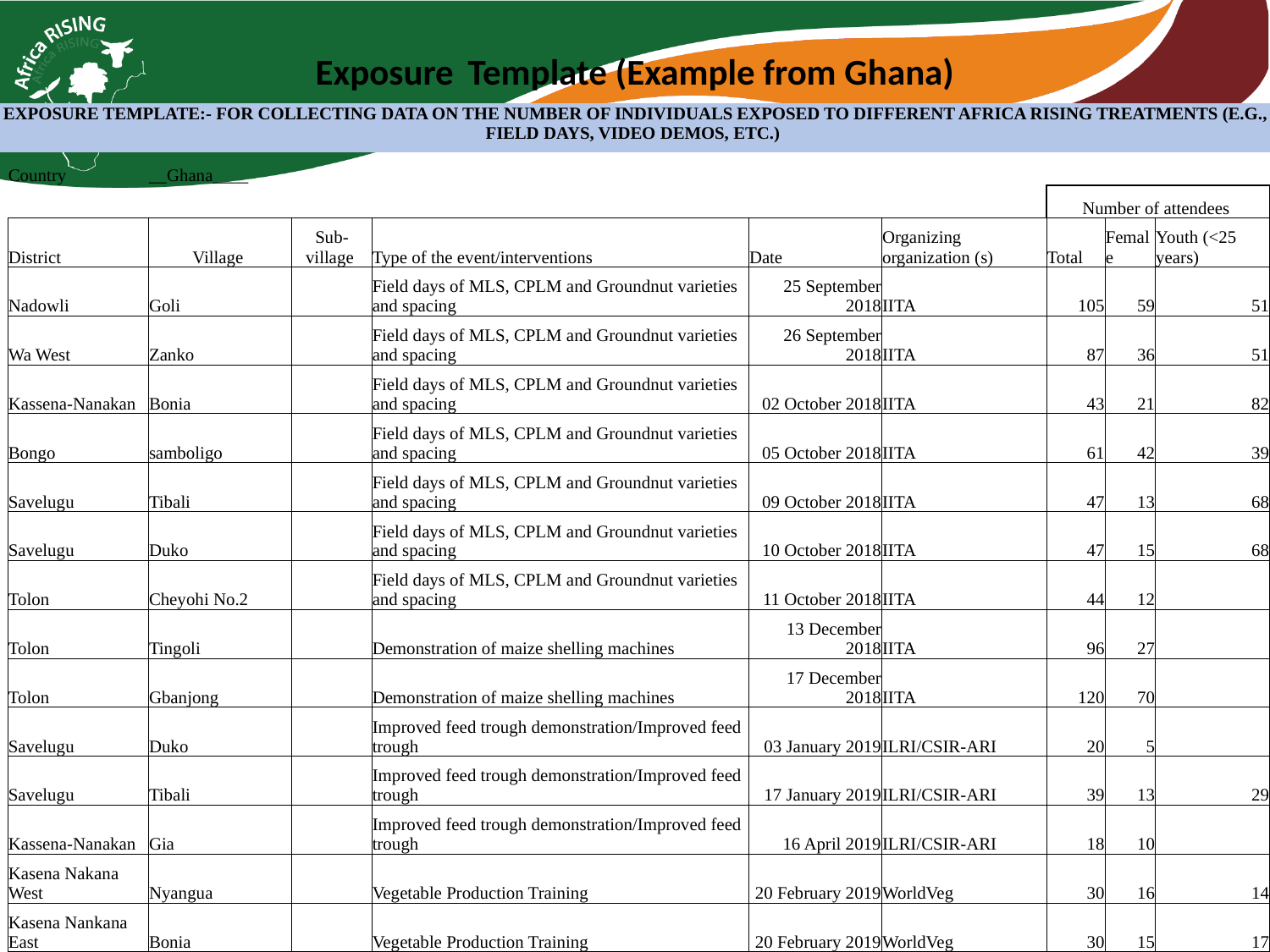

# Exposure Template (Example from Ghana)
| EXPOSURE TEMPLATE:- FOR COLLECTING DATA ON THE NUMBER OF INDIVIDUALS EXPOSED TO DIFFERENT AFRICA RISING TREATMENTS (E.G., FIELD DAYS, VIDEO DEMOS, ETC.) |  |  |  |  |  |  |  |  |  |
| --- | --- | --- | --- | --- | --- | --- | --- | --- | --- |
|  | Country | \_\_Ghana\_\_\_\_ |  |  |  |  |  |  |  |
|  |  |  |  |  |  |  | Number of attendees |  |  |
|  | District | Village | Sub-village | Type of the event/interventions | Date | Organizing organization (s) | Total | Female | Youth (<25 years) |
|  | Nadowli | Goli |  | Field days of MLS, CPLM and Groundnut varieties and spacing | 25 September 2018 | IITA | 105 | 59 | 51 |
|  | Wa West | Zanko |  | Field days of MLS, CPLM and Groundnut varieties and spacing | 26 September 2018 | IITA | 87 | 36 | 51 |
|  | Kassena-Nanakan | Bonia |  | Field days of MLS, CPLM and Groundnut varieties and spacing | 02 October 2018 | IITA | 43 | 21 | 82 |
|  | Bongo | samboligo |  | Field days of MLS, CPLM and Groundnut varieties and spacing | 05 October 2018 | IITA | 61 | 42 | 39 |
|  | Savelugu | Tibali |  | Field days of MLS, CPLM and Groundnut varieties and spacing | 09 October 2018 | IITA | 47 | 13 | 68 |
|  | Savelugu | Duko |  | Field days of MLS, CPLM and Groundnut varieties and spacing | 10 October 2018 | IITA | 47 | 15 | 68 |
|  | Tolon | Cheyohi No.2 |  | Field days of MLS, CPLM and Groundnut varieties and spacing | 11 October 2018 | IITA | 44 | 12 |  |
|  | Tolon | Tingoli |  | Demonstration of maize shelling machines | 13 December 2018 | IITA | 96 | 27 |  |
|  | Tolon | Gbanjong |  | Demonstration of maize shelling machines | 17 December 2018 | IITA | 120 | 70 |  |
|  | Savelugu | Duko |  | Improved feed trough demonstration/Improved feed trough | 03 January 2019 | ILRI/CSIR-ARI | 20 | 5 |  |
|  | Savelugu | Tibali |  | Improved feed trough demonstration/Improved feed trough | 17 January 2019 | ILRI/CSIR-ARI | 39 | 13 | 29 |
|  | Kassena-Nanakan | Gia |  | Improved feed trough demonstration/Improved feed trough | 16 April 2019 | ILRI/CSIR-ARI | 18 | 10 |  |
|  | Kasena Nakana West | Nyangua |  | Vegetable Production Training | 20 February 2019 | WorldVeg | 30 | 16 | 14 |
|  | Kasena Nankana East | Bonia |  | Vegetable Production Training | 20 February 2019 | WorldVeg | 30 | 15 | 17 |